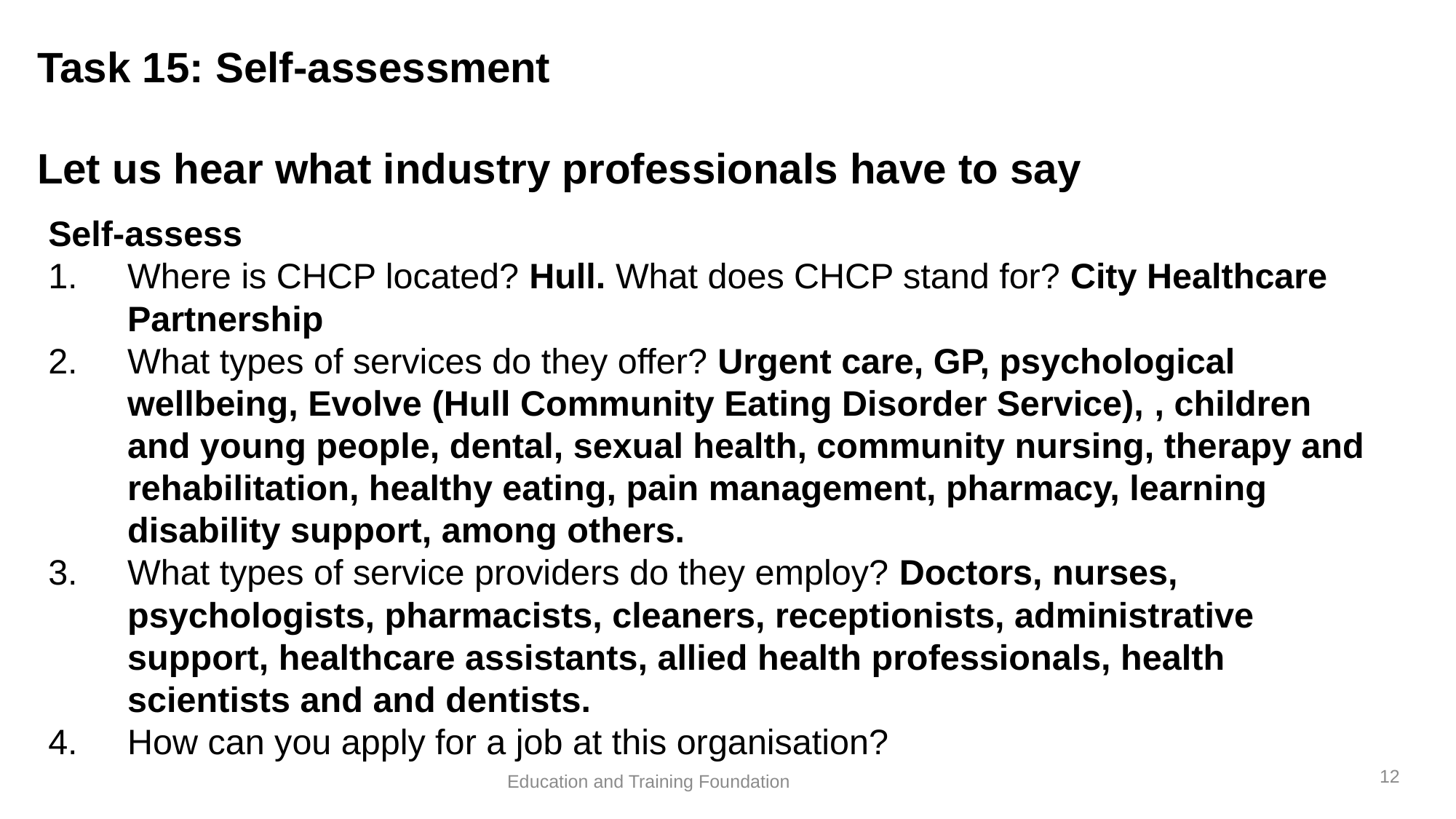

# Task 15: Self-assessment Let us hear what industry professionals have to say
Self-assess
Where is CHCP located? Hull. What does CHCP stand for? City Healthcare Partnership
What types of services do they offer? Urgent care, GP, psychological wellbeing, Evolve (Hull Community Eating Disorder Service), , children and young people, dental, sexual health, community nursing, therapy and rehabilitation, healthy eating, pain management, pharmacy, learning disability support, among others.
What types of service providers do they employ? Doctors, nurses, psychologists, pharmacists, cleaners, receptionists, administrative support, healthcare assistants, allied health professionals, health scientists and and dentists.
How can you apply for a job at this organisation?
Education and Training Foundation
12